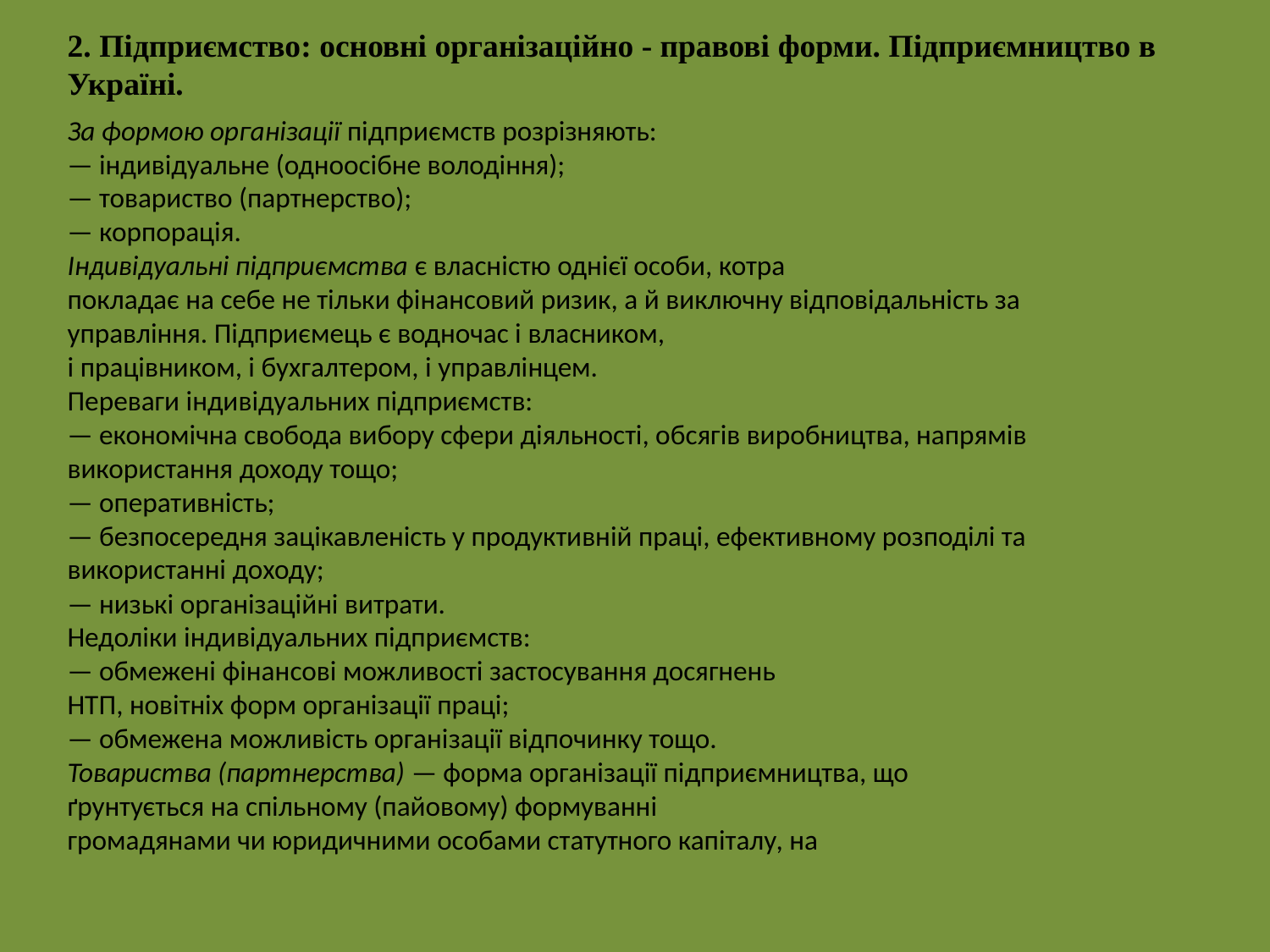

2. Підприємство: основні організаційно - правові форми. Підприємництво в Україні.
За формою організації підприємств розрізняють:
— індивідуальне (одноосібне володіння);
— товариство (партнерство);
— корпорація.
Індивідуальні підприємства є власністю однієї особи, котра
покладає на себе не тільки фінансовий ризик, а й виключну відповідальність за управління. Підприємець є водночас і власником,
і працівником, і бухгалтером, і управлінцем.
Переваги індивідуальних підприємств:
— економічна свобода вибору сфери діяльності, обсягів виробництва, напрямів використання доходу тощо;
— оперативність;
— безпосередня зацікавленість у продуктивній праці, ефективному розподілі та використанні доходу;
— низькі організаційні витрати.
Недоліки індивідуальних підприємств:
— обмежені фінансові можливості застосування досягнень
НТП, новітніх форм організації праці;
— обмежена можливість організації відпочинку тощо.
Товариства (партнерства) — форма організації підприємництва, що ґрунтується на спільному (пайовому) формуванні
громадянами чи юридичними особами статутного капіталу, на